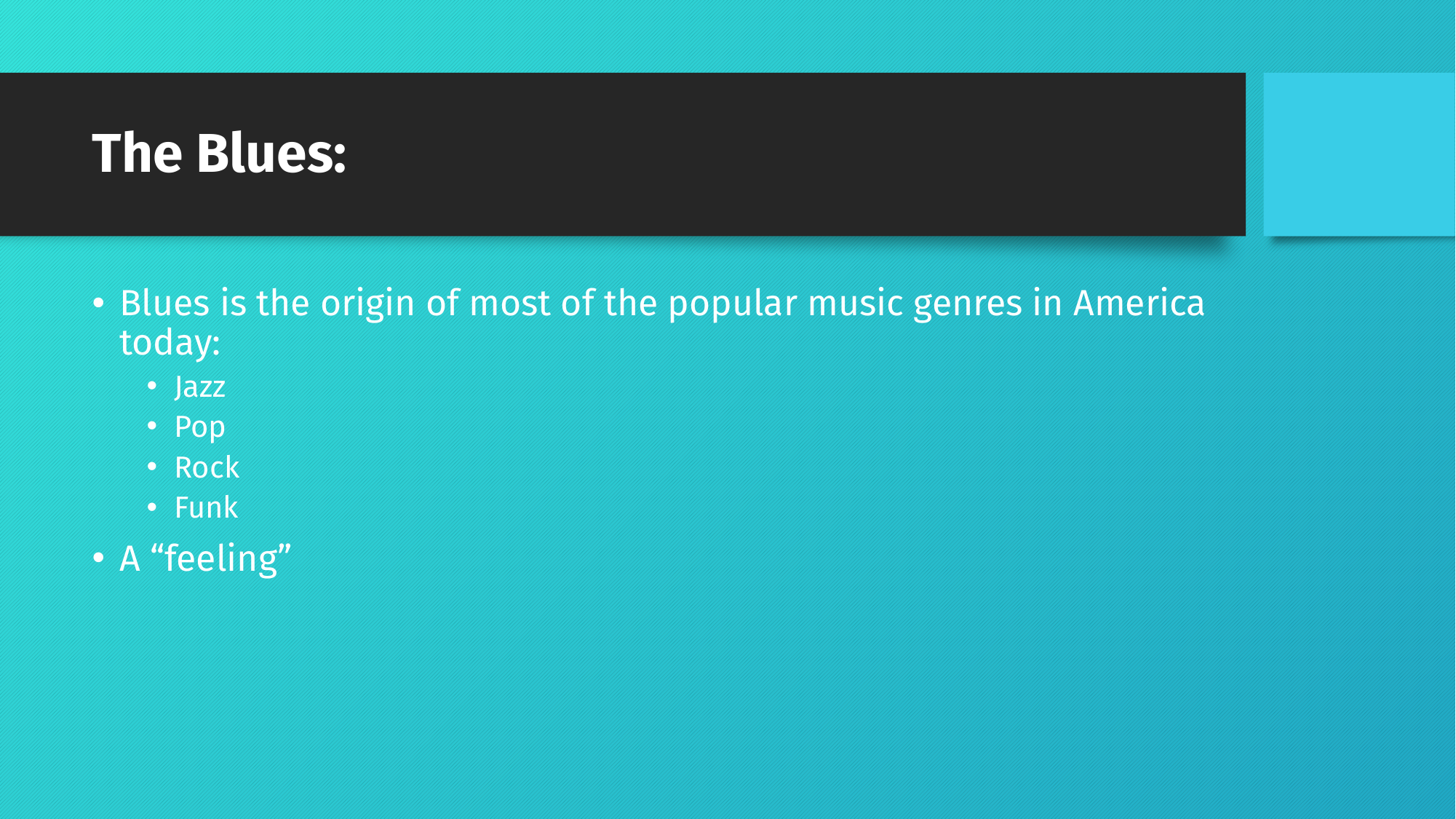

# The Blues:
Blues is the origin of most of the popular music genres in America today:
Jazz
Pop
Rock
Funk
A “feeling”